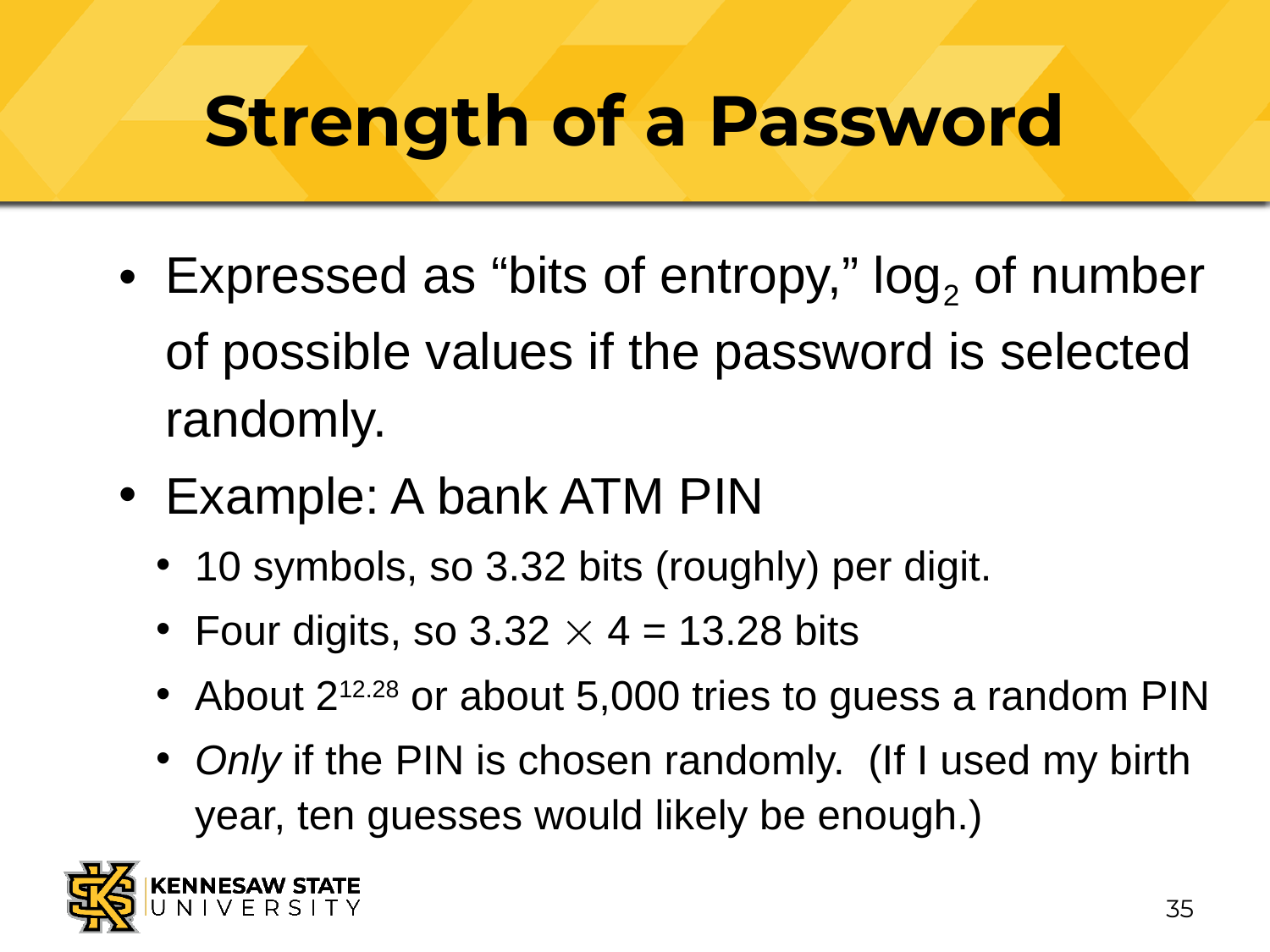

# Strength of a Password
Expressed as “bits of entropy,” log2 of number of possible values if the password is selected randomly.
Example: A bank ATM PIN
10 symbols, so 3.32 bits (roughly) per digit.
Four digits, so 3.32 × 4 = 13.28 bits
About 212.28 or about 5,000 tries to guess a random PIN
Only if the PIN is chosen randomly.  (If I used my birth year, ten guesses would likely be enough.)
35